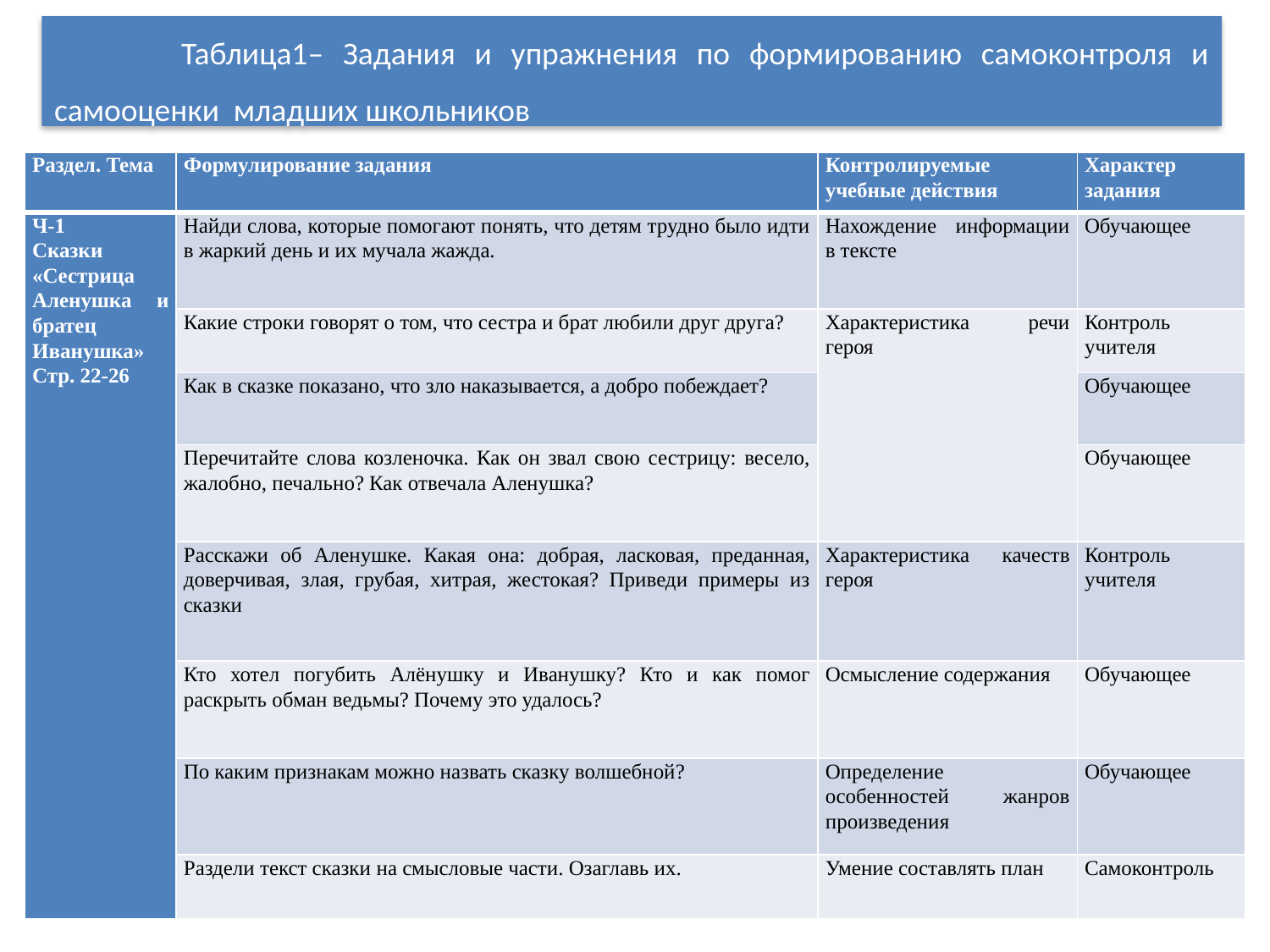

Таблица1– Задания и упражнения по формированию самоконтроля и самооценки  младших школьников
| Раздел. Тема | Формулирование задания | Контролируемые учебные действия | Характер задания |
| --- | --- | --- | --- |
| Ч-1 Сказки «Сестрица Аленушка и братец Иванушка» Стр. 22-26 | Найди слова, которые помогают понять, что детям трудно было идти в жаркий день и их мучала жажда. | Нахождение информации в тексте | Обучающее |
|  | Какие строки говорят о том, что сестра и брат любили друг друга? | Характеристика речи героя | Контроль учителя |
|  | Как в сказке показано, что зло наказывается, а добро побеждает? |  | Обучающее |
|  | Перечитайте слова козленочка. Как он звал свою сестрицу: весело, жалобно, печально? Как отвечала Аленушка? |  | Обучающее |
|  | Расскажи об Аленушке. Какая она: добрая, ласковая, преданная, доверчивая, злая, грубая, хитрая, жестокая? Приведи примеры из сказки | Характеристика качеств героя | Контроль учителя |
|  | Кто хотел погубить Алёнушку и Иванушку? Кто и как помог раскрыть обман ведьмы? Почему это удалось? | Осмысление содержания | Обучающее |
|  | По каким признакам можно назвать сказку волшебной? | Определение особенностей жанров произведения | Обучающее |
|  | Раздели текст сказки на смысловые части. Озаглавь их. | Умение составлять план | Самоконтроль |